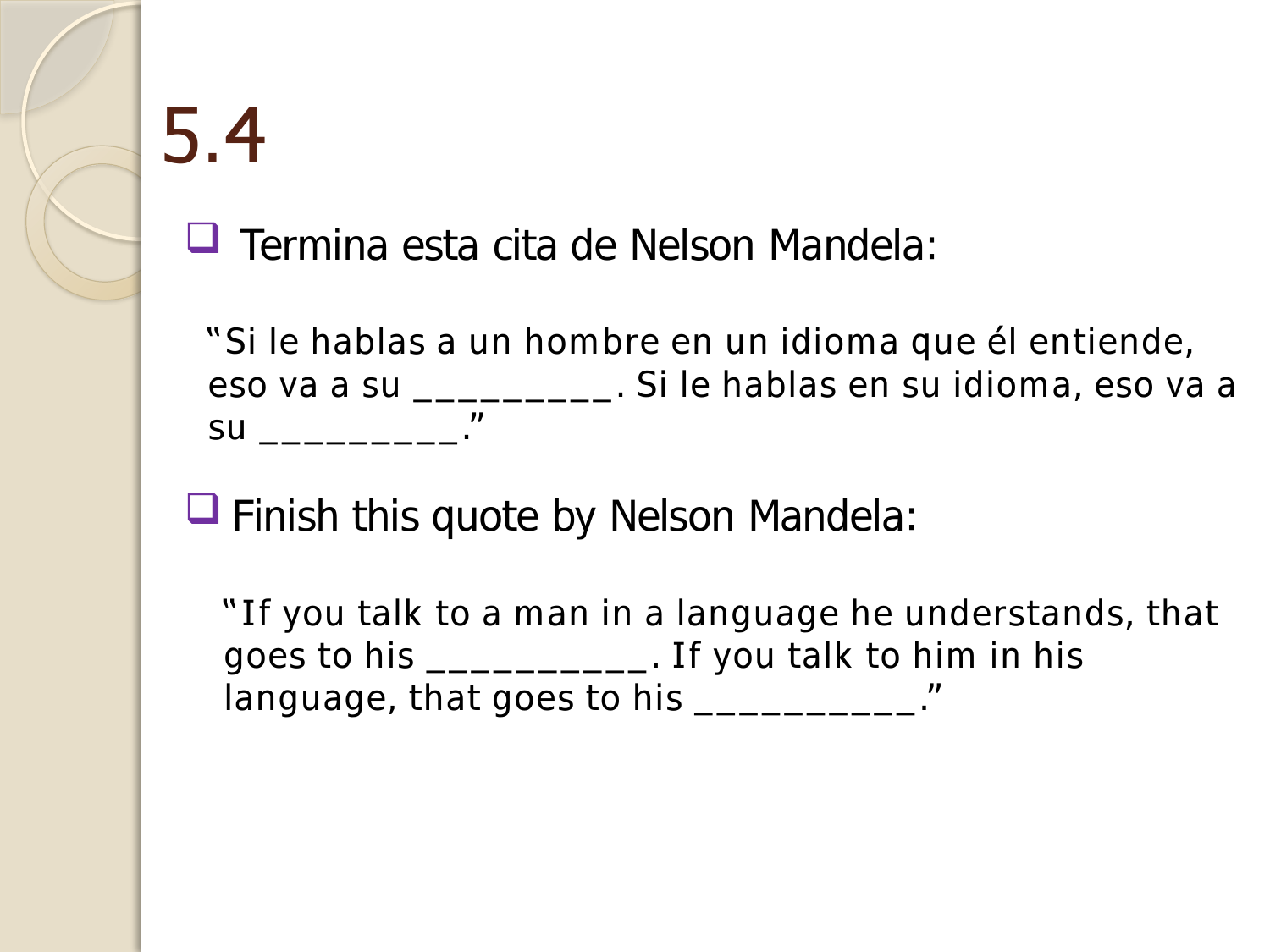

# 5.4
Termina esta cita de Nelson Mandela:

“Si le hablas a un hombre en un idioma que él entiende, eso va a su _________. Si le hablas en su idioma, eso va a su _________.”

Finish this quote by Nelson Mandela:

“If you talk to a man in a language he understands, that goes to his __________. If you talk to him in his language, that goes to his __________.”